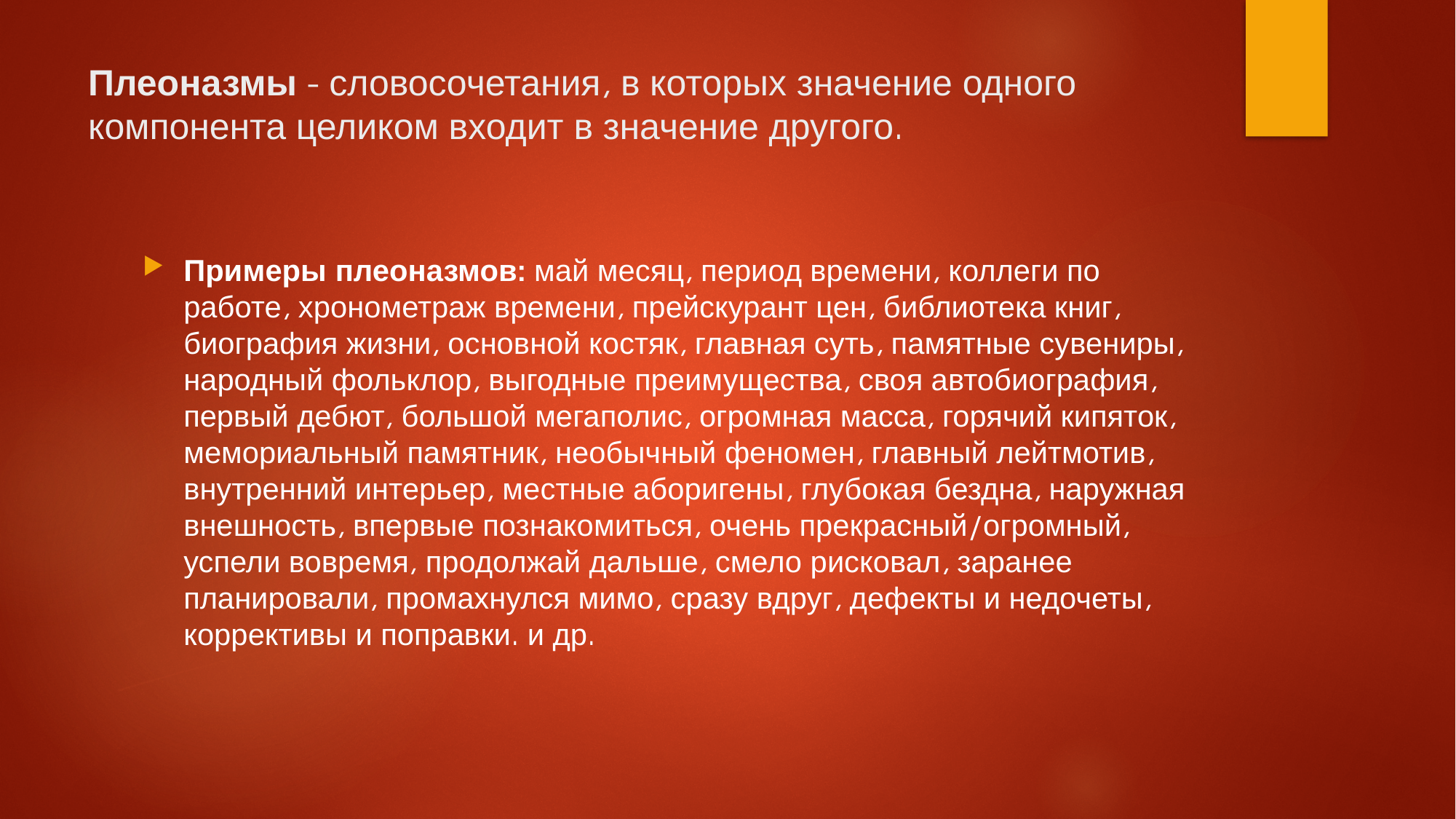

# Плеоназмы - словосочетания, в которых значение одного компонента целиком входит в значение другого.
Примеры плеоназмов: май месяц, период времени, коллеги по работе, хронометраж времени, прейскурант цен, библиотека книг, биография жизни, основной костяк, главная суть, памятные сувениры, народный фольклор, выгодные преимущества, своя автобиография,  первый дебют, большой мегаполис, огромная масса, горячий кипяток, мемориальный памятник, необычный феномен, главный лейтмотив, внутренний интерьер, местные аборигены, глубокая бездна, наружная внешность, впервые познакомиться, очень прекрасный/огромный, успели вовремя, продолжай дальше, смело рисковал, заранее планировали, промахнулся мимо, сразу вдруг, дефекты и недочеты, коррективы и поправки. и др.